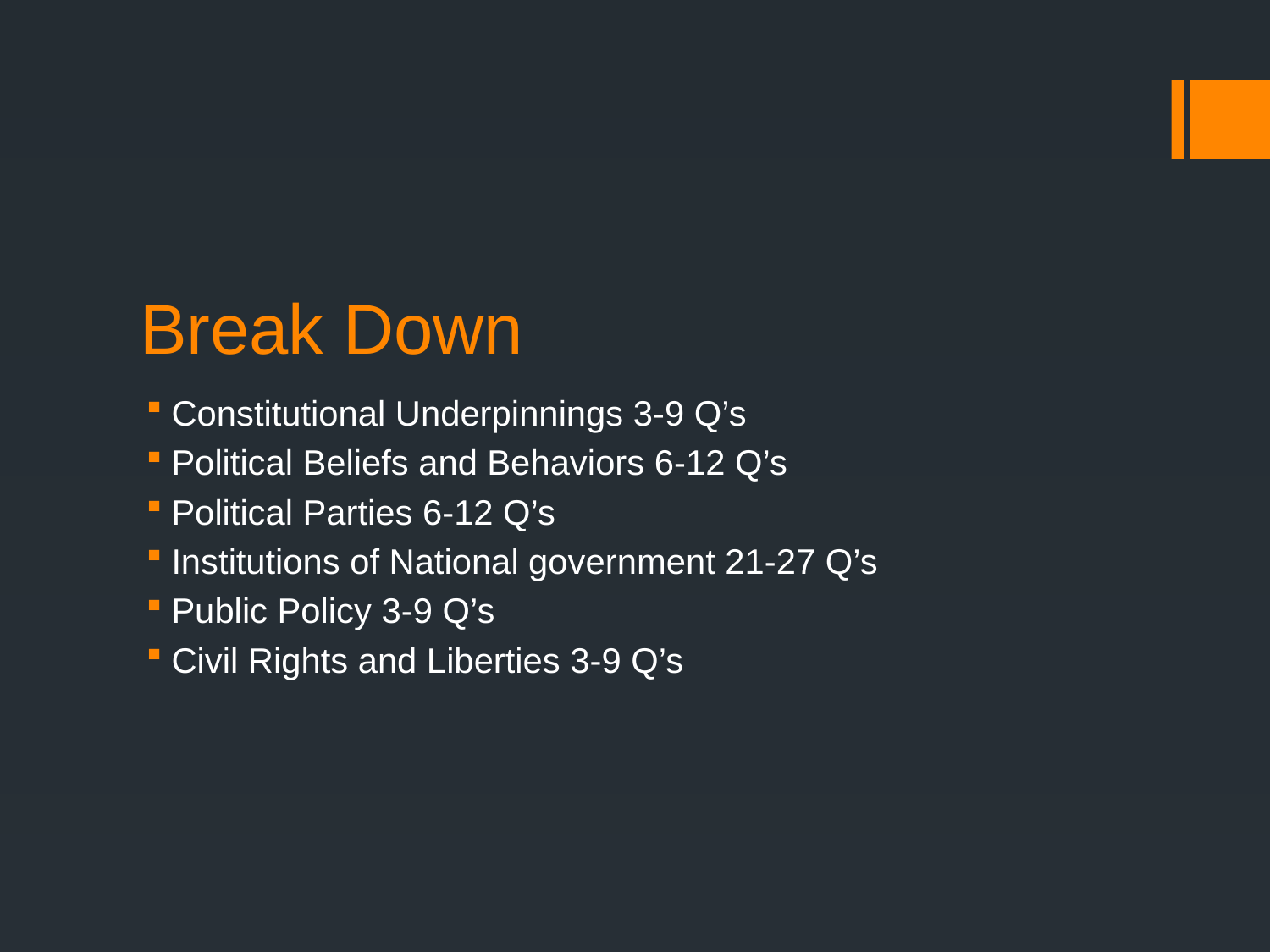

# Break Down
Constitutional Underpinnings 3-9 Q’s
Political Beliefs and Behaviors 6-12 Q’s
Political Parties 6-12 Q’s
Institutions of National government 21-27 Q’s
Public Policy 3-9 Q’s
Civil Rights and Liberties 3-9 Q’s